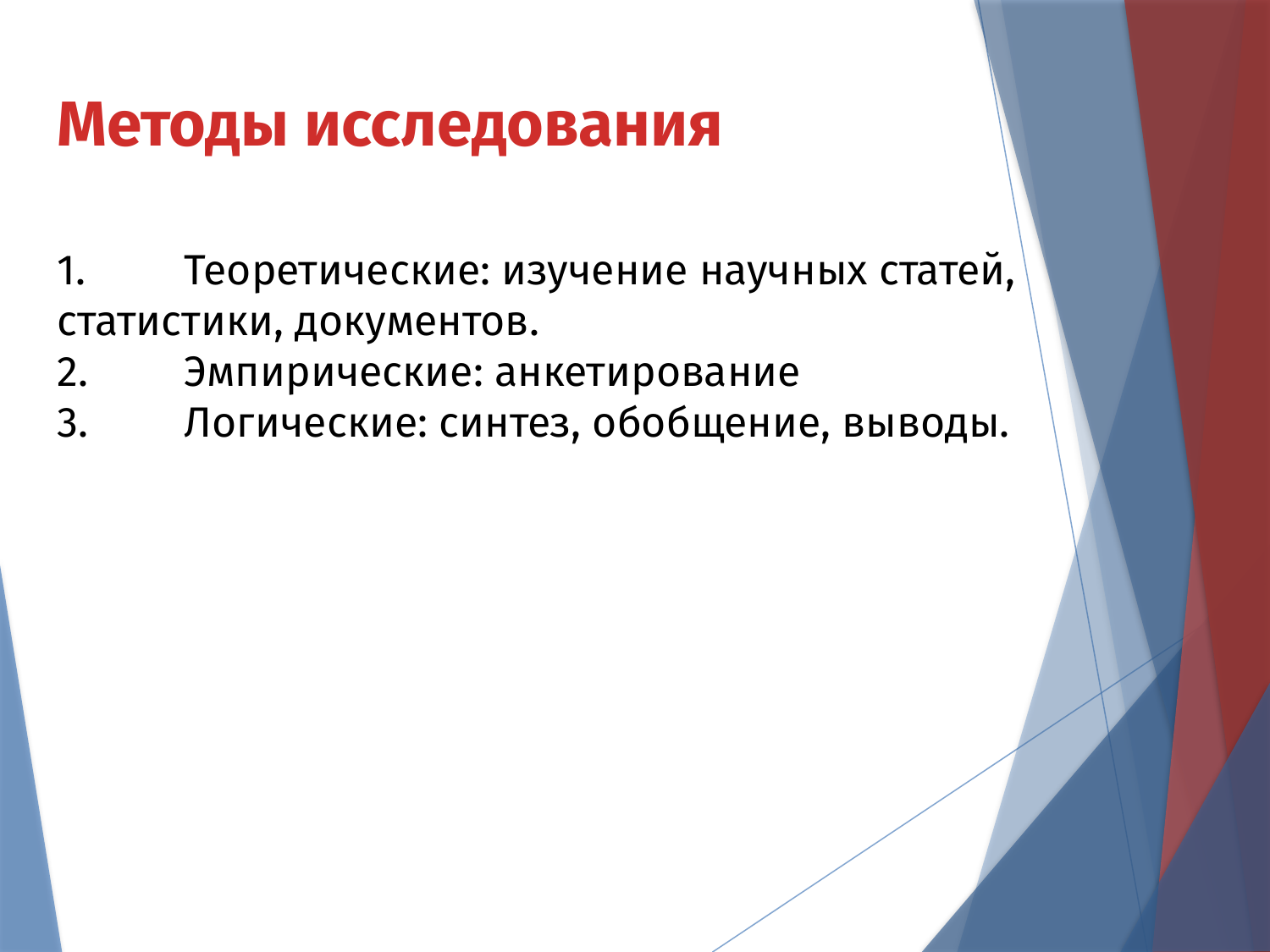

Методы исследования
1.	Теоретические: изучение научных статей, статистики, документов.
2.	Эмпирические: анкетирование
3.	Логические: синтез, обобщение, выводы.